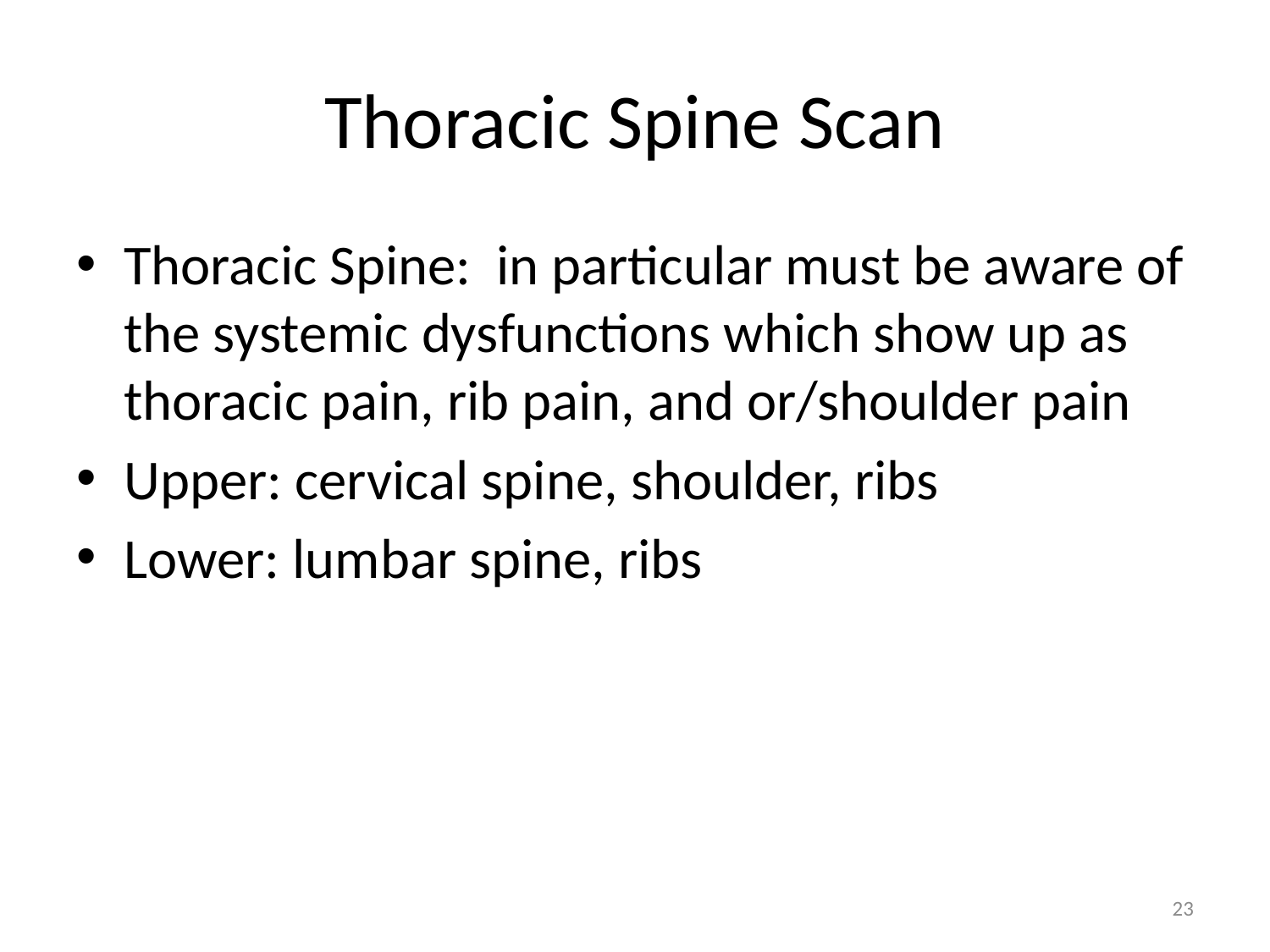

# Thoracic Spine Scan
Thoracic Spine:  in particular must be aware of the systemic dysfunctions which show up as thoracic pain, rib pain, and or/shoulder pain
Upper: cervical spine, shoulder, ribs
Lower: lumbar spine, ribs
23